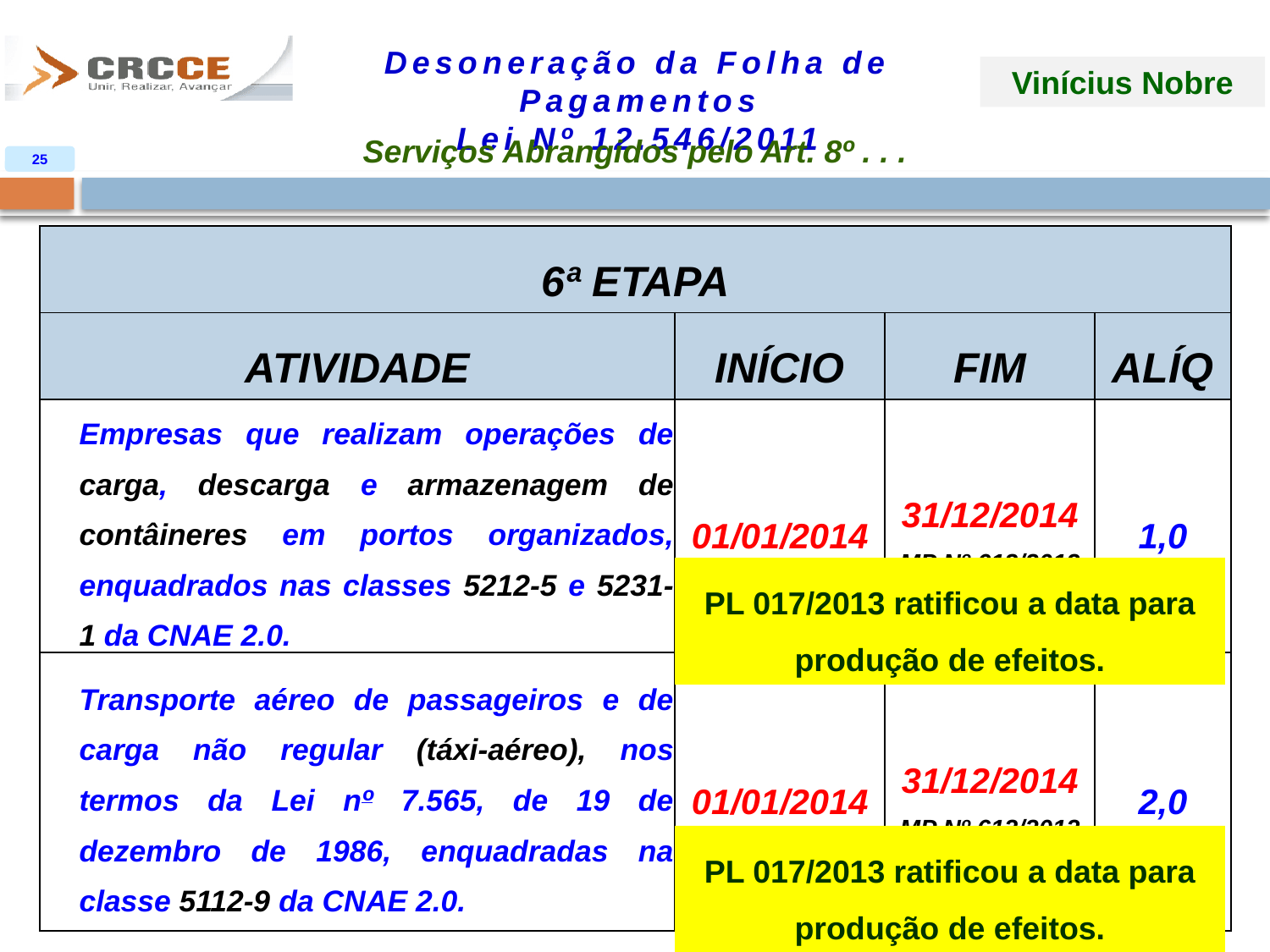

Serviços Abrangidos pelo Art. 8º . . .
25
| 6ª ETAPA |  |  |  |
| --- | --- | --- | --- |
| ATIVIDADE | INÍCIO | FIM | ALÍQ |
| Empresas que realizam operações de carga, descarga e armazenagem de contâineres em portos organizados, enquadrados nas classes 5212-5 e 5231-1 da CNAE 2.0. | 01/01/2014 | 31/12/2014 MP Nº 612/2013 | 1,0 |
| Transporte aéreo de passageiros e de carga não regular (táxi-aéreo), nos termos da Lei nº 7.565, de 19 de dezembro de 1986, enquadradas na classe 5112-9 da CNAE 2.0. | 01/01/2014 | 31/12/2014 MP Nº 612/2013 | 2,0 |
PL 017/2013 ratificou a data para produção de efeitos.
PL 017/2013 ratificou a data para produção de efeitos.